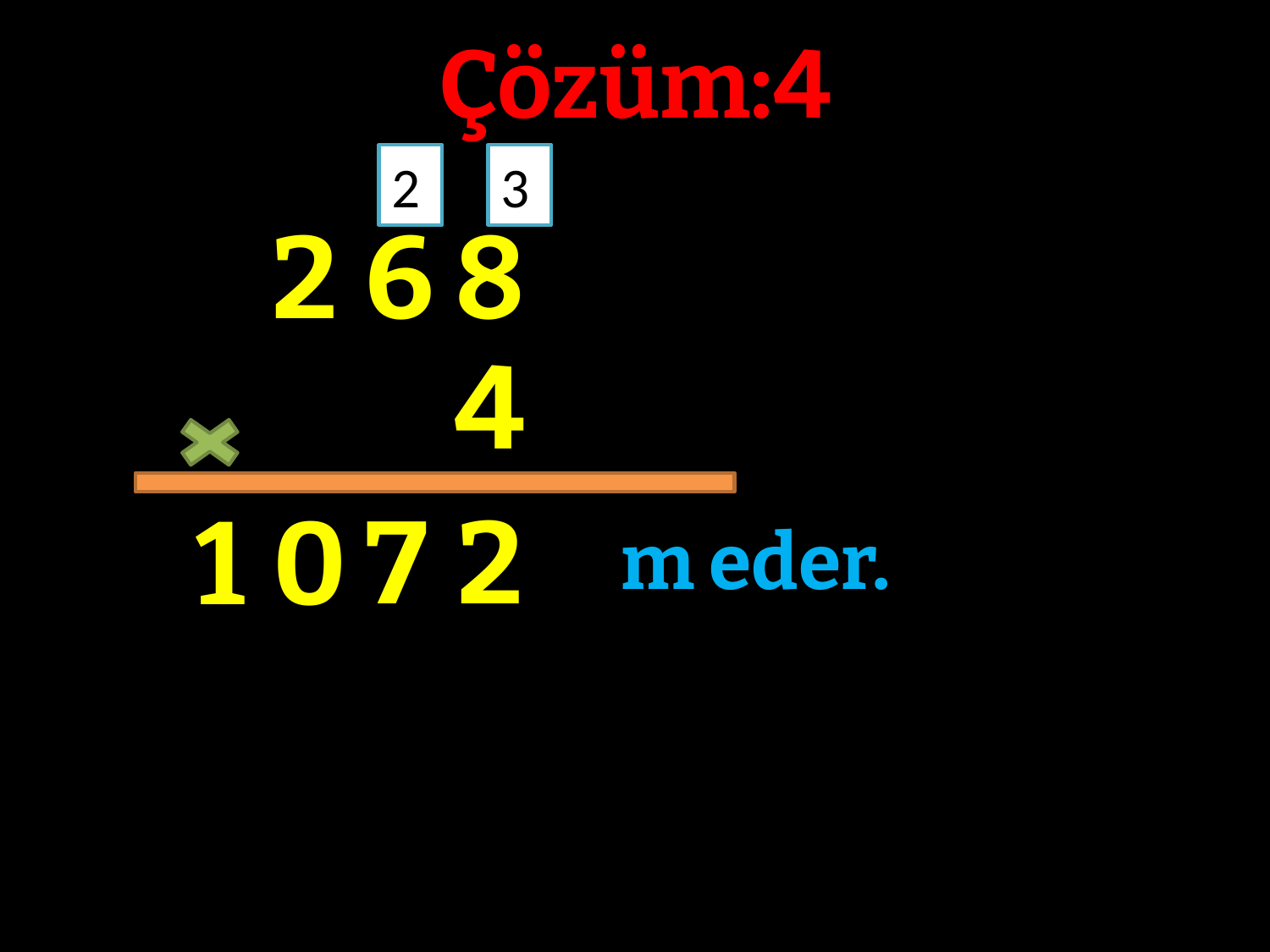

Çözüm:4
2
3
2
6
8
#
4

7
2
1
0
m eder.